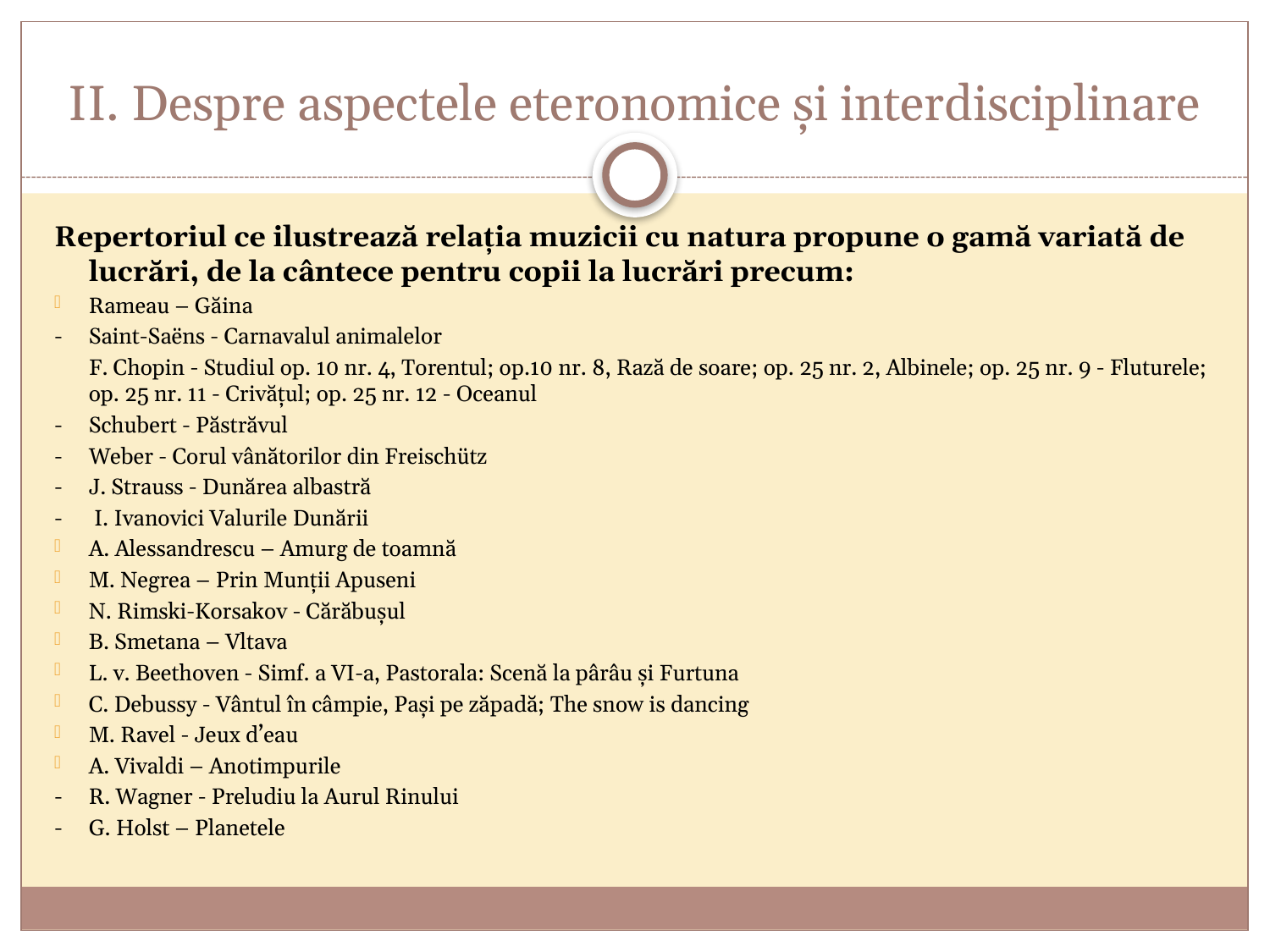

# II. Despre aspectele eteronomice și interdisciplinare
Repertoriul ce ilustrează relația muzicii cu natura propune o gamă variată de lucrări, de la cântece pentru copii la lucrări precum:
Rameau – Găina
- 	Saint-Saëns - Carnavalul animalelor
	F. Chopin - Studiul op. 10 nr. 4, Torentul; op.10 nr. 8, Rază de soare; op. 25 nr. 2, Albinele; op. 25 nr. 9 - Fluturele; op. 25 nr. 11 - Crivățul; op. 25 nr. 12 - Oceanul
-	Schubert - Păstrăvul
- 	Weber - Corul vânătorilor din Freischütz
- 	J. Strauss - Dunărea albastră
- 	 I. Ivanovici Valurile Dunării
A. Alessandrescu – Amurg de toamnă
M. Negrea – Prin Munții Apuseni
N. Rimski-Korsakov - Cărăbușul
B. Smetana – Vltava
L. v. Beethoven - Simf. a VI-a, Pastorala: Scenă la pârâu și Furtuna
C. Debussy - Vântul în câmpie, Pași pe zăpadă; The snow is dancing
M. Ravel - Jeux d’eau
A. Vivaldi – Anotimpurile
-	R. Wagner - Preludiu la Aurul Rinului
- 	G. Holst – Planetele